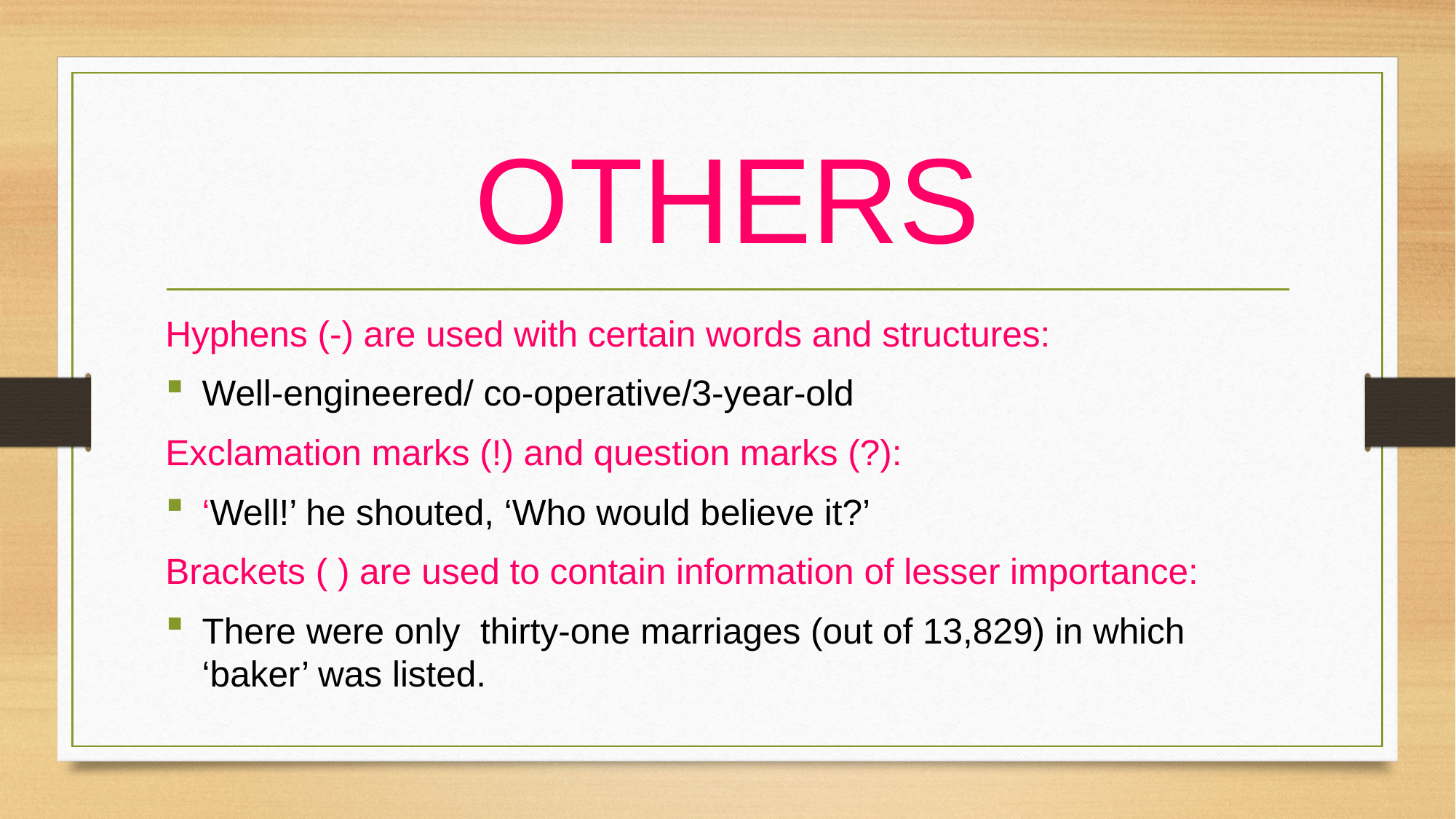

# OTHERS
Hyphens (-) are used with certain words and structures:
Well-engineered/ co-operative/3-year-old
Exclamation marks (!) and question marks (?):
‘Well!’ he shouted, ‘Who would believe it?’
Brackets ( ) are used to contain information of lesser importance:
There were only  thirty-one marriages (out of 13,829) in which ‘baker’ was listed.